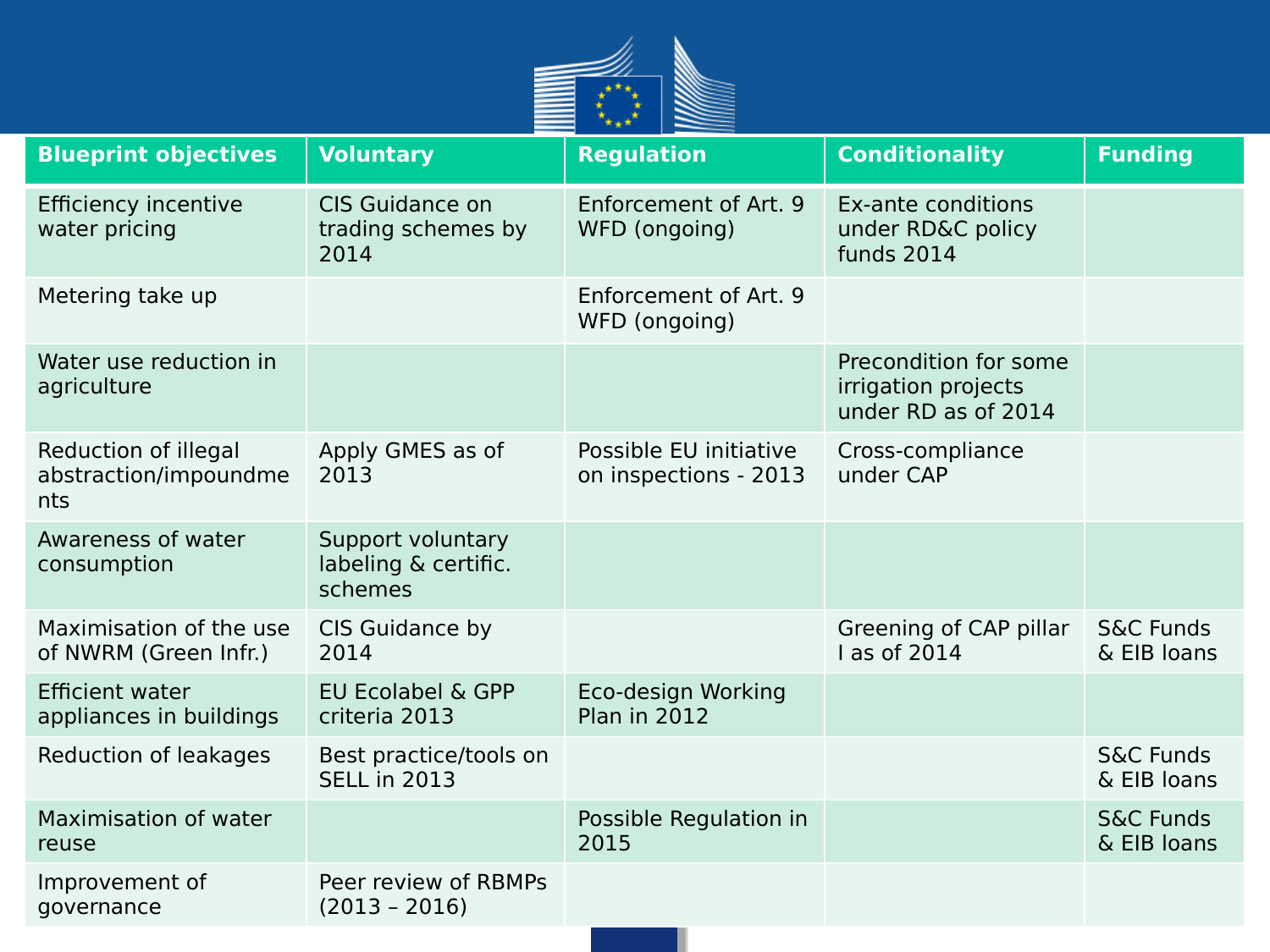

| Blueprint objectives | Voluntary | Regulation | Conditionality | Funding |
| --- | --- | --- | --- | --- |
| Efficiency incentive water pricing | CIS Guidance on trading schemes by 2014 | Enforcement of Art. 9 WFD (ongoing) | Ex-ante conditions under RD&C policy funds 2014 |  |
| Metering take up |  | Enforcement of Art. 9 WFD (ongoing) |  |  |
| Water use reduction in agriculture |  |  | Precondition for some irrigation projects under RD as of 2014 |  |
| Reduction of illegal abstraction/impoundments | Apply GMES as of 2013 | Possible EU initiative on inspections - 2013 | Cross-compliance under CAP |  |
| Awareness of water consumption | Support voluntary labeling & certific. schemes |  |  |  |
| Maximisation of the use of NWRM (Green Infr.) | CIS Guidance by 2014 |  | Greening of CAP pillar I as of 2014 | S&C Funds & EIB loans |
| Efficient water appliances in buildings | EU Ecolabel & GPP criteria 2013 | Eco-design Working Plan in 2012 |  |  |
| Reduction of leakages | Best practice/tools on SELL in 2013 |  |  | S&C Funds & EIB loans |
| Maximisation of water reuse |  | Possible Regulation in 2015 |  | S&C Funds & EIB loans |
| Improvement of governance | Peer review of RBMPs (2013 – 2016) |  |  |  |